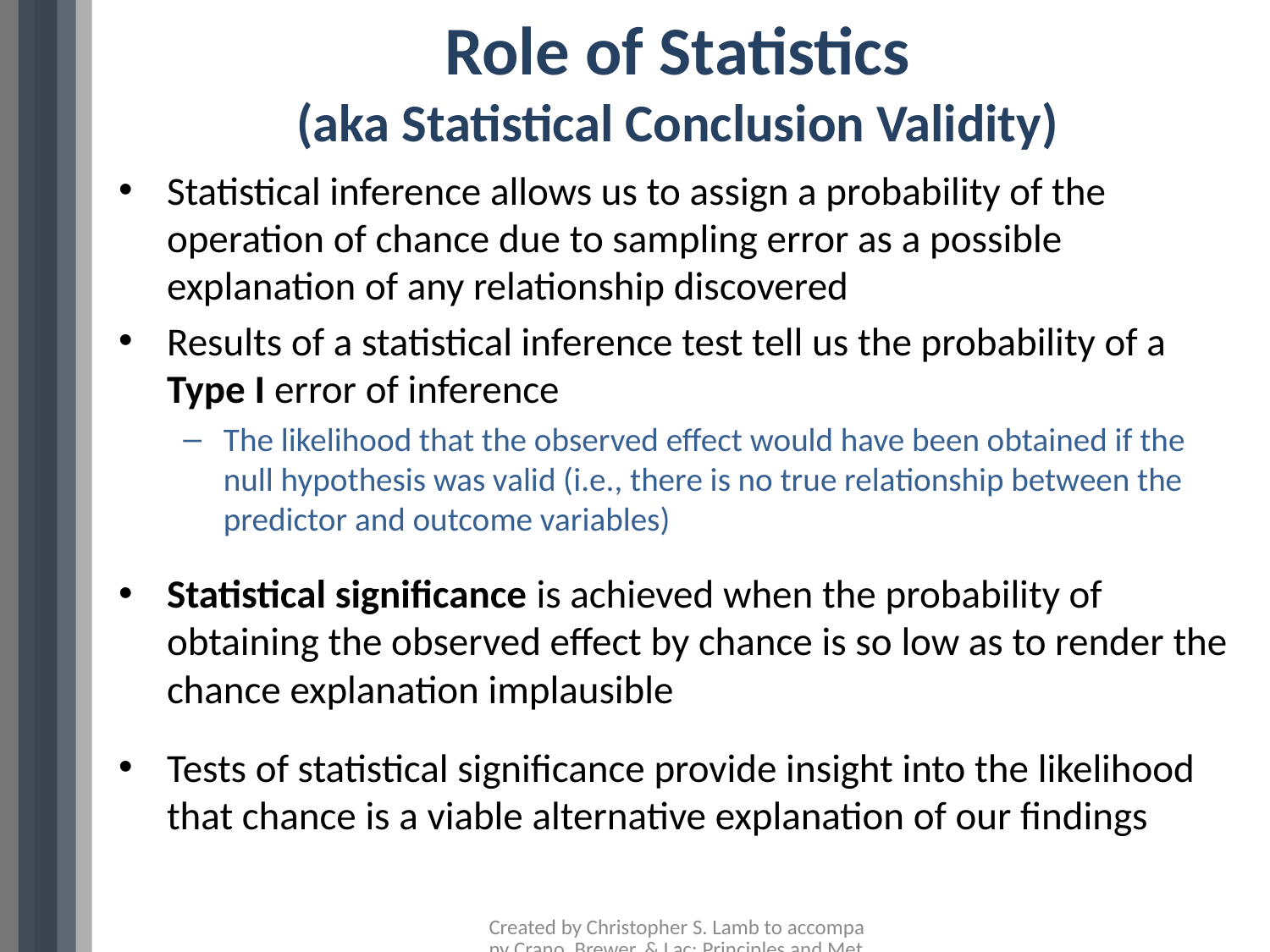

# Role of Statistics (aka Statistical Conclusion Validity)
Statistical inference allows us to assign a probability of the operation of chance due to sampling error as a possible explanation of any relationship discovered
Results of a statistical inference test tell us the probability of a Type I error of inference
The likelihood that the observed effect would have been obtained if the null hypothesis was valid (i.e., there is no true relationship between the predictor and outcome variables)

Statistical significance is achieved when the probability of obtaining the observed effect by chance is so low as to render the chance explanation implausible

Tests of statistical significance provide insight into the likelihood that chance is a viable alternative explanation of our findings
Created by Christopher S. Lamb to accompany Crano, Brewer, & Lac: Principles and Methods of Social Research, 3rd Edition, 2015, Routledge/Taylor & Francis